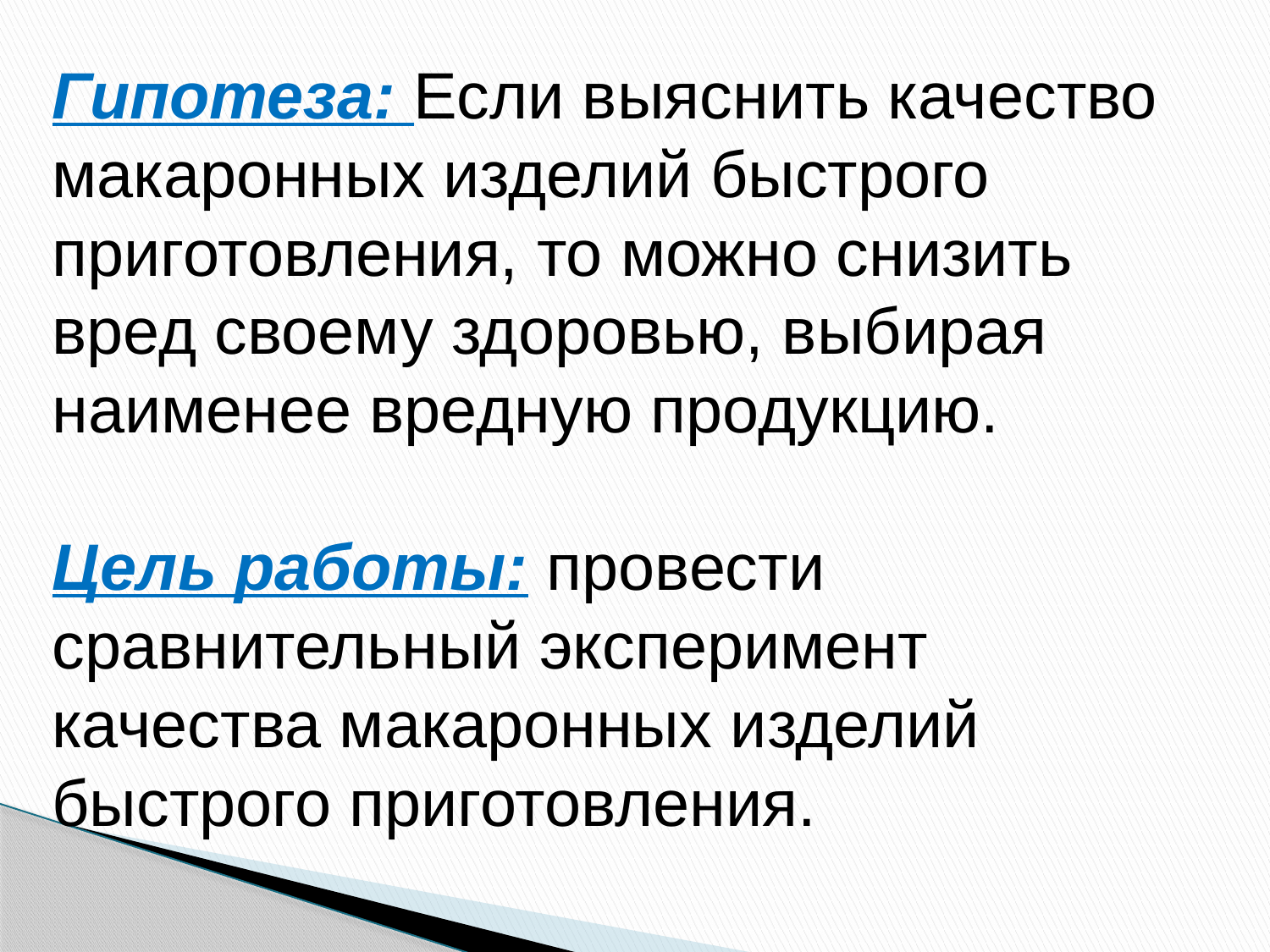

Гипотеза: Если выяснить качество макаронных изделий быстрого приготовления, то можно снизить вред своему здоровью, выбирая наименее вредную продукцию.
Цель работы: провести сравнительный эксперимент качества макаронных изделий быстрого приготовления.